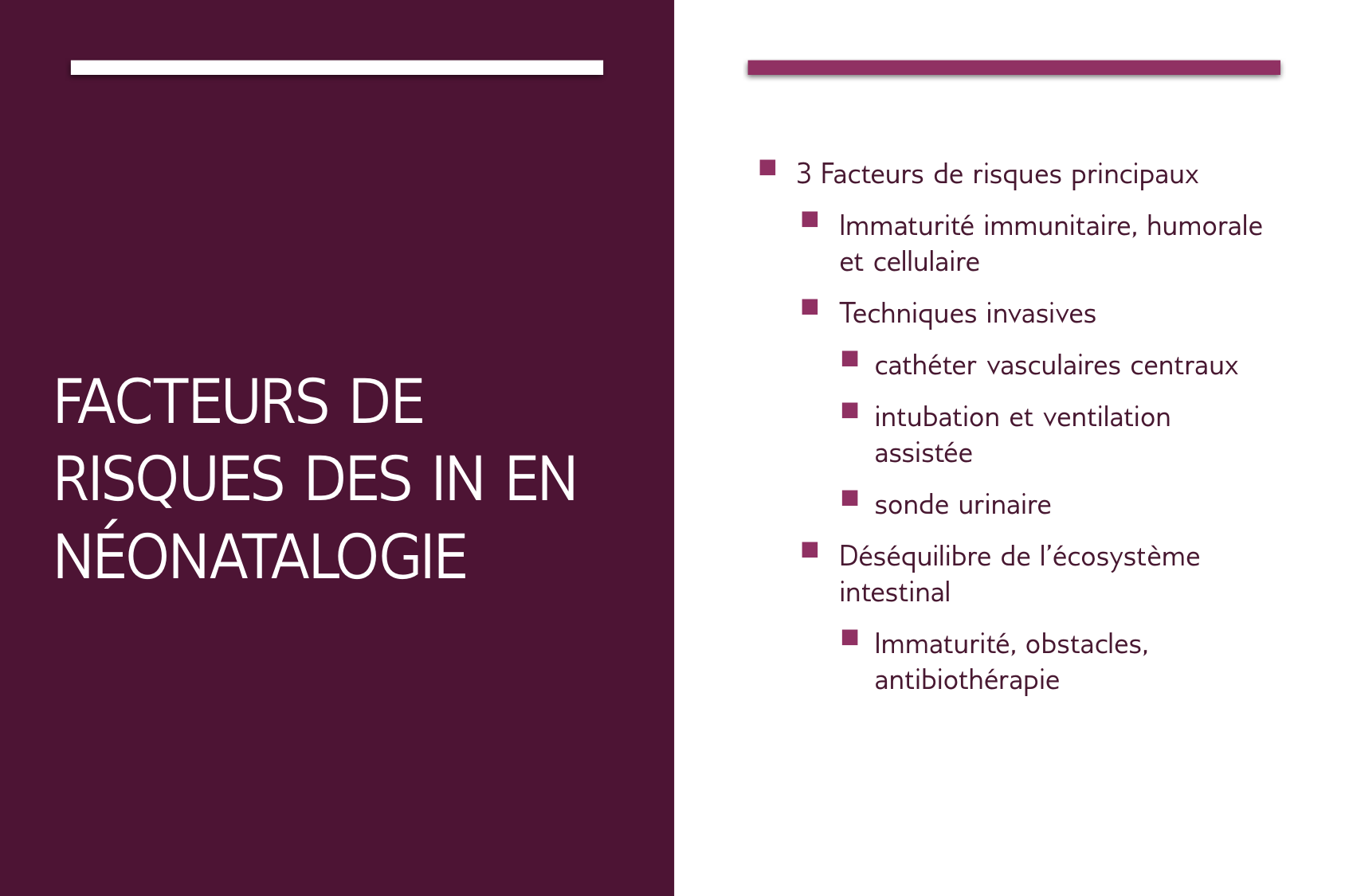

# Facteurs de risques des IN en Néonatalogie
3 Facteurs de risques principaux
Immaturité immunitaire, humorale et cellulaire
Techniques invasives
cathéter vasculaires centraux
intubation et ventilation assistée
sonde urinaire
Déséquilibre de l’écosystème intestinal
Immaturité, obstacles, antibiothérapie